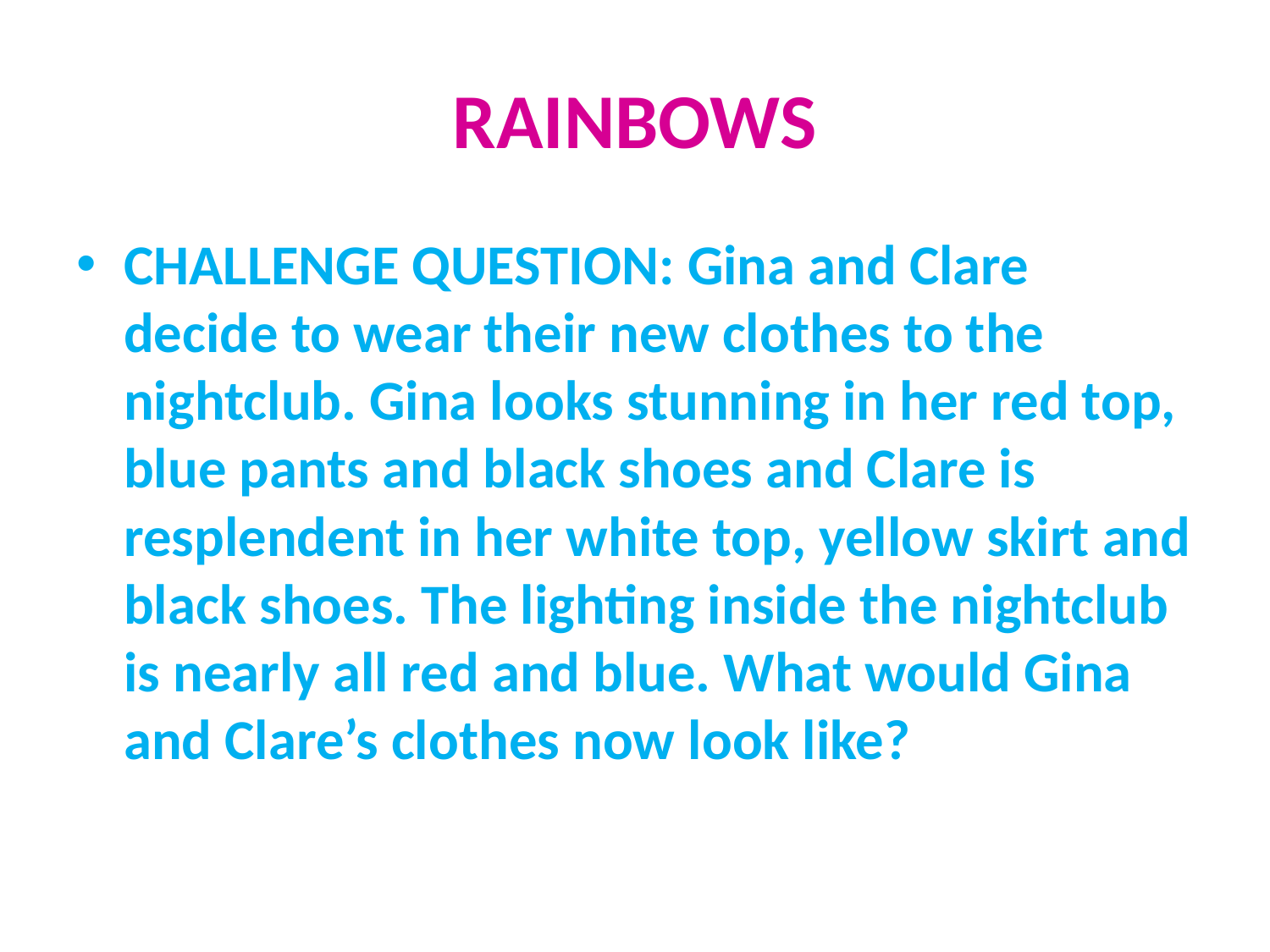

# RAINBOWS
CHALLENGE QUESTION: Gina and Clare decide to wear their new clothes to the nightclub. Gina looks stunning in her red top, blue pants and black shoes and Clare is resplendent in her white top, yellow skirt and black shoes. The lighting inside the nightclub is nearly all red and blue. What would Gina and Clare’s clothes now look like?